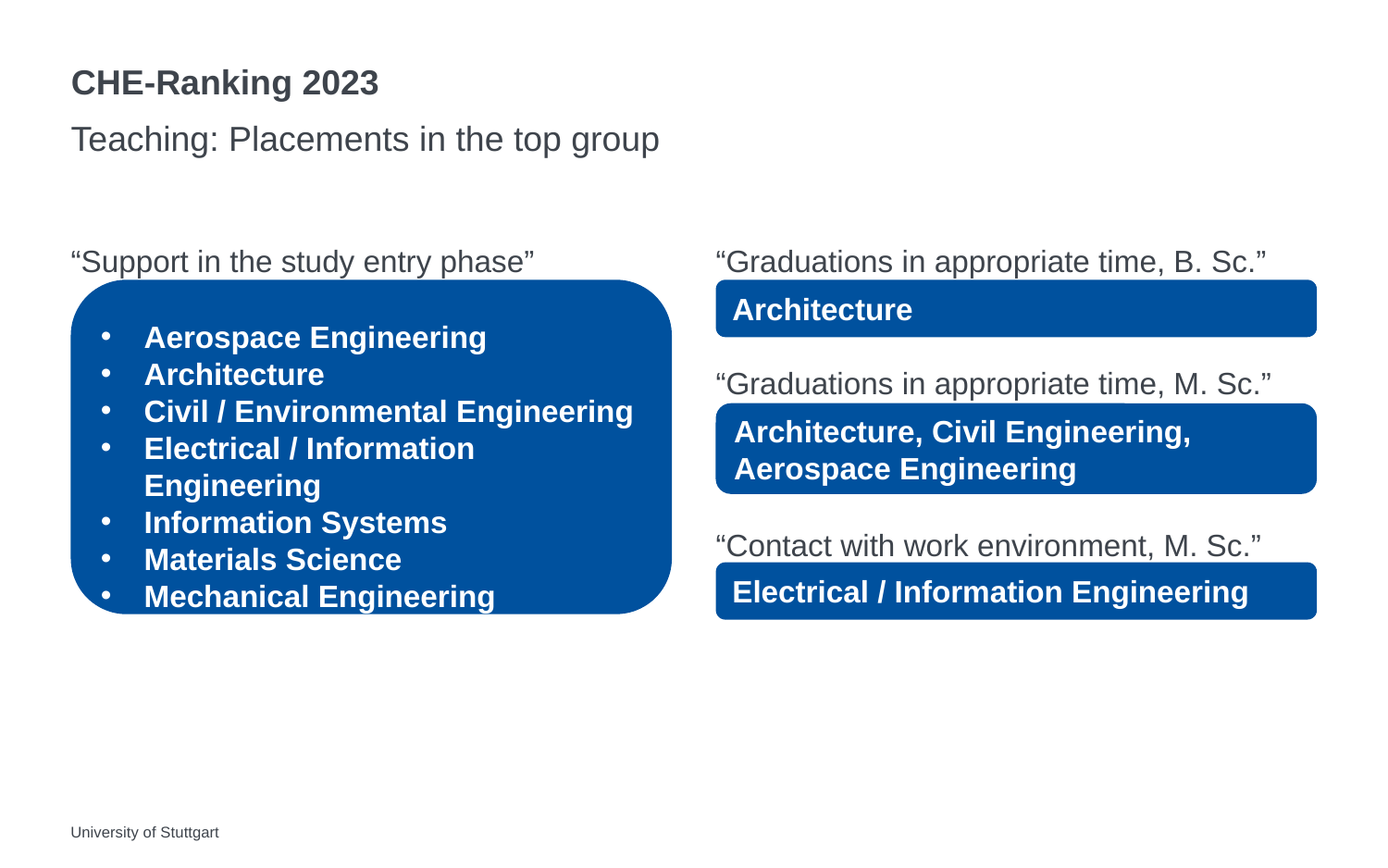

# CHE-Ranking 2023 (1/2)
Teaching: Placements in the top group
“Support in the study entry phase”
“Graduations in appropriate time, B. Sc.”

Aerospace Engineering
Architecture
Civil / Environmental Engineering
Electrical / Information Engineering
Information Systems
Materials Science
Mechanical Engineering
Architecture
“Graduations in appropriate time, M. Sc.”
Architecture, Civil Engineering,
Aerospace Engineering
“Contact with work environment, M. Sc.”
Electrical / Information Engineering
University of Stuttgart